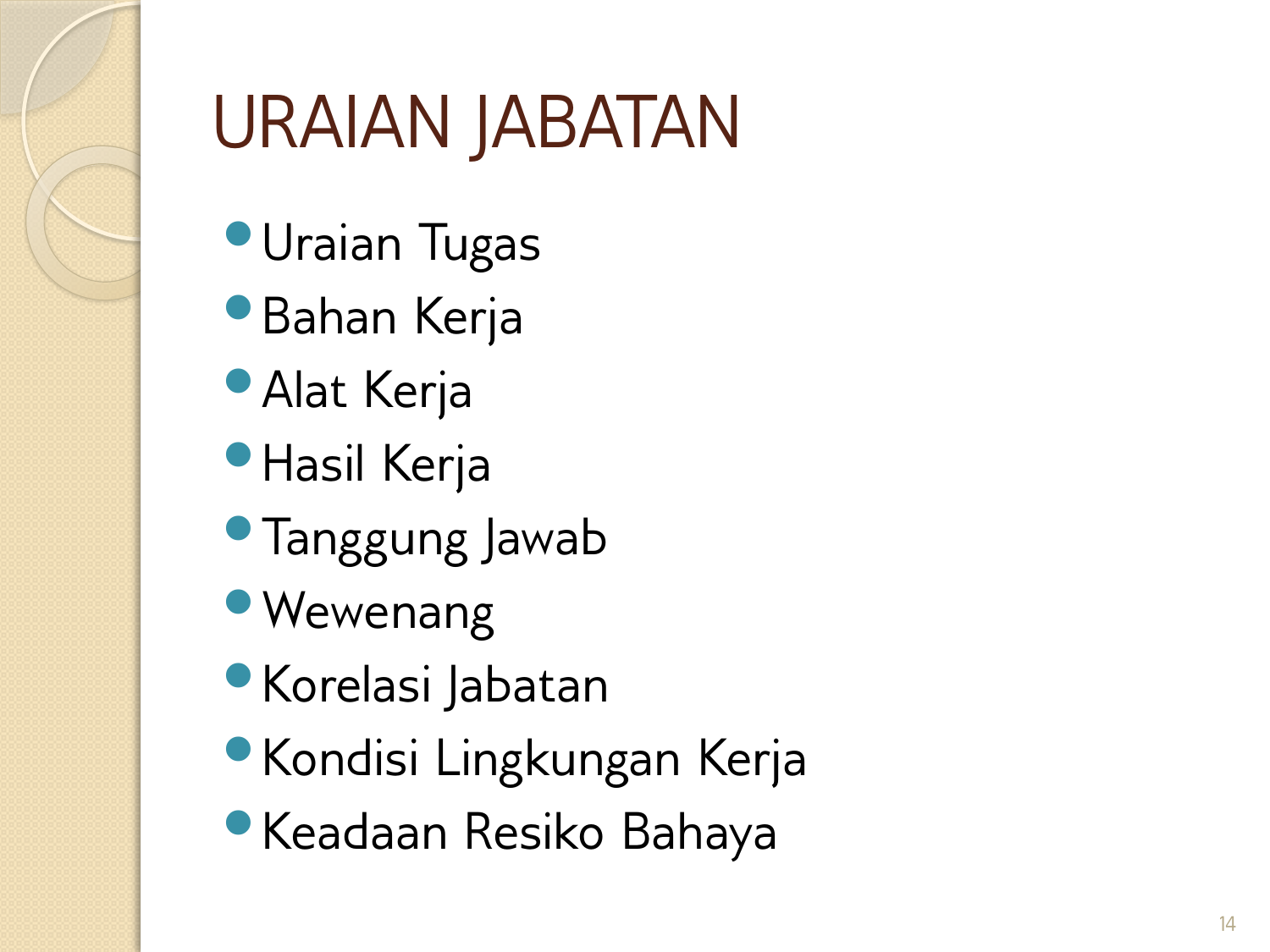

# URAIAN JABATAN
Uraian Tugas
Bahan Kerja
Alat Kerja
Hasil Kerja
Tanggung Jawab
Wewenang
Korelasi Jabatan
Kondisi Lingkungan Kerja
Keadaan Resiko Bahaya
14